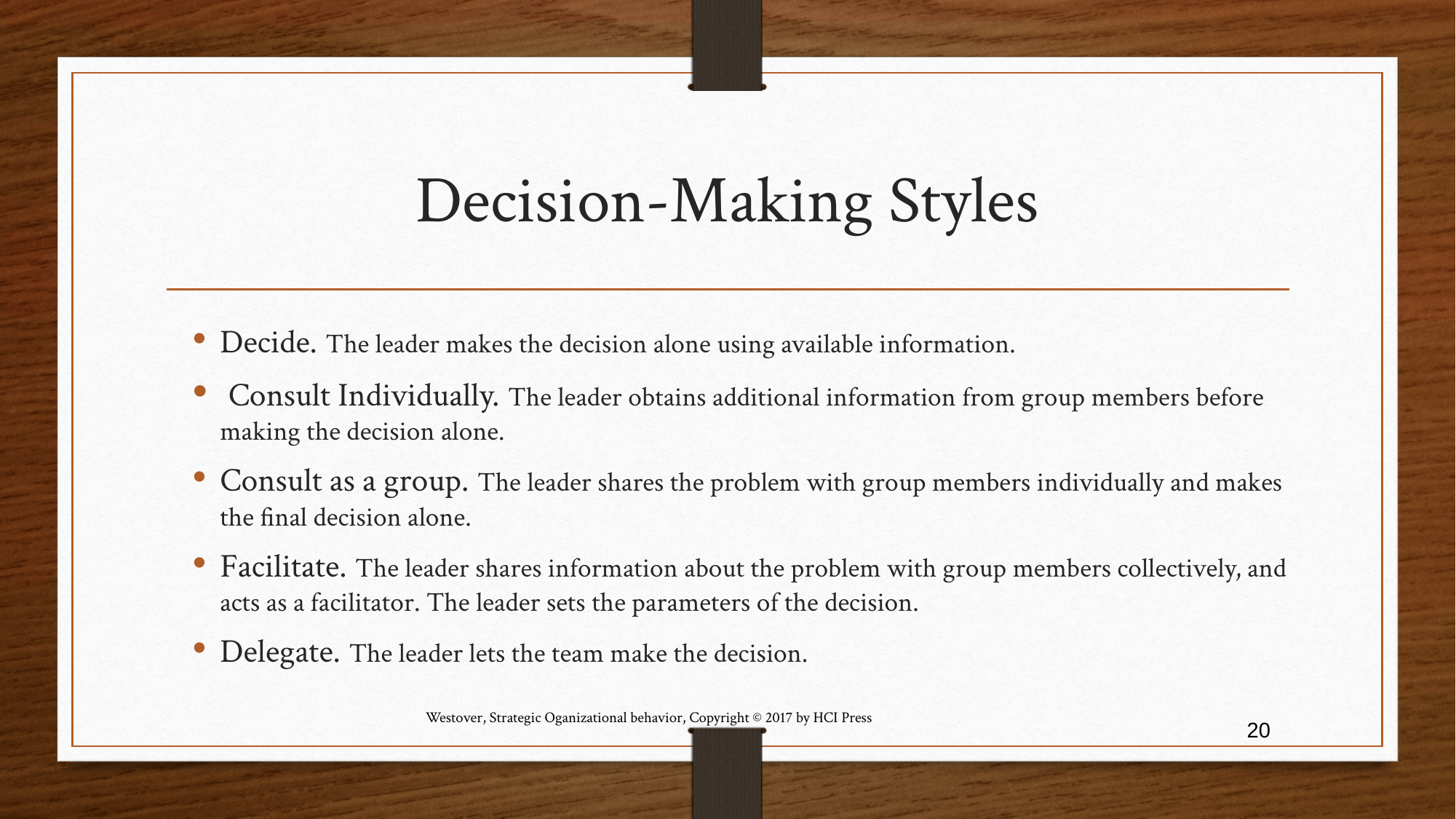

# Decision-Making Styles
Decide. The leader makes the decision alone using available information.
 Consult Individually. The leader obtains additional information from group members before making the decision alone.
Consult as a group. The leader shares the problem with group members individually and makes the final decision alone.
Facilitate. The leader shares information about the problem with group members collectively, and acts as a facilitator. The leader sets the parameters of the decision.
Delegate. The leader lets the team make the decision.
Westover, Strategic Oganizational behavior, Copyright © 2017 by HCI Press
20